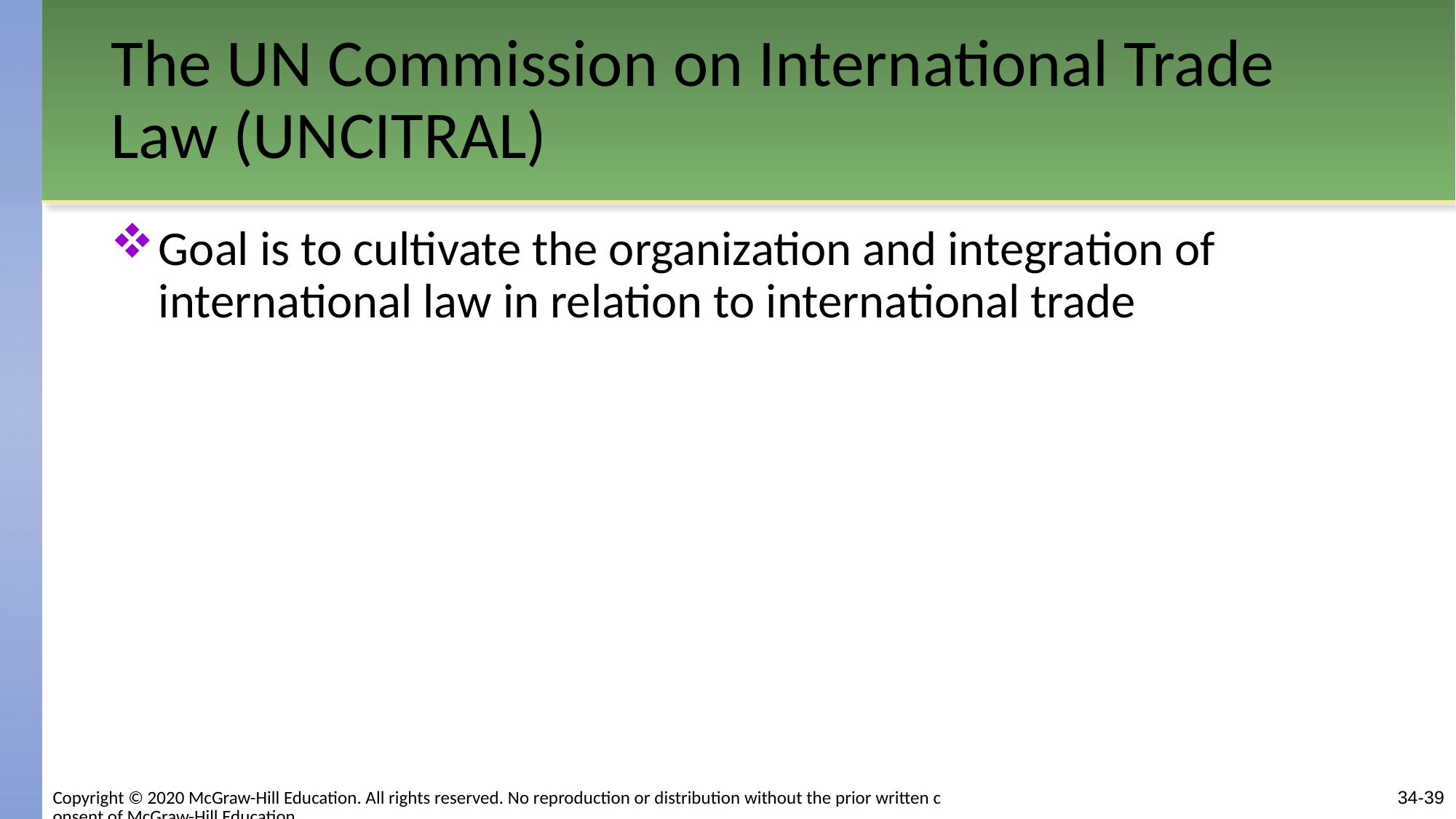

# The UN Commission on International Trade Law (UNCITRAL)
Goal is to cultivate the organization and integration of international law in relation to international trade

Copyright © 2020 McGraw-Hill Education. All rights reserved. No reproduction or distribution without the prior written consent of McGraw-Hill Education.
34-39